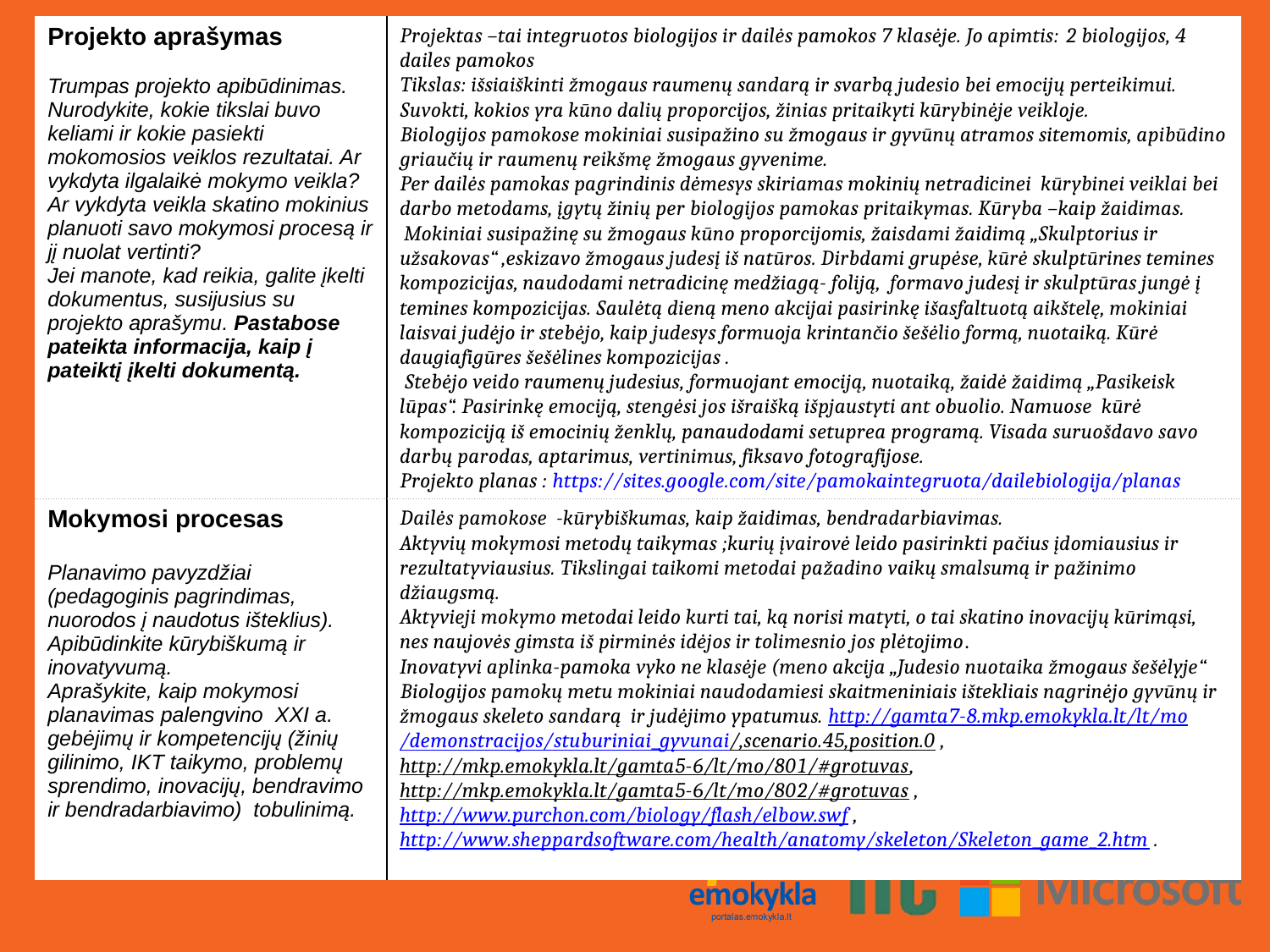

| Projekto aprašymas Trumpas projekto apibūdinimas. Nurodykite, kokie tikslai buvo keliami ir kokie pasiekti mokomosios veiklos rezultatai. Ar vykdyta ilgalaikė mokymo veikla? Ar vykdyta veikla skatino mokinius planuoti savo mokymosi procesą ir jį nuolat vertinti? Jei manote, kad reikia, galite įkelti dokumentus, susijusius su projekto aprašymu. Pastabose pateikta informacija, kaip į pateiktį įkelti dokumentą. | Projektas –tai integruotos biologijos ir dailės pamokos 7 klasėje. Jo apimtis: 2 biologijos, 4 dailes pamokos Tikslas: išsiaiškinti žmogaus raumenų sandarą ir svarbą judesio bei emocijų perteikimui. Suvokti, kokios yra kūno dalių proporcijos, žinias pritaikyti kūrybinėje veikloje. Biologijos pamokose mokiniai susipažino su žmogaus ir gyvūnų atramos sitemomis, apibūdino griaučių ir raumenų reikšmę žmogaus gyvenime. Per dailės pamokas pagrindinis dėmesys skiriamas mokinių netradicinei kūrybinei veiklai bei darbo metodams, įgytų žinių per biologijos pamokas pritaikymas. Kūryba –kaip žaidimas. Mokiniai susipažinę su žmogaus kūno proporcijomis, žaisdami žaidimą „Skulptorius ir užsakovas“ ,eskizavo žmogaus judesį iš natūros. Dirbdami grupėse, kūrė skulptūrines temines kompozicijas, naudodami netradicinę medžiagą- foliją, formavo judesį ir skulptūras jungė į temines kompozicijas. Saulėtą dieną meno akcijai pasirinkę išasfaltuotą aikštelę, mokiniai laisvai judėjo ir stebėjo, kaip judesys formuoja krintančio šešėlio formą, nuotaiką. Kūrė daugiafigūres šešėlines kompozicijas . Stebėjo veido raumenų judesius, formuojant emociją, nuotaiką, žaidė žaidimą „Pasikeisk lūpas“. Pasirinkę emociją, stengėsi jos išraišką išpjaustyti ant obuolio. Namuose kūrė kompoziciją iš emocinių ženklų, panaudodami setuprea programą. Visada suruošdavo savo darbų parodas, aptarimus, vertinimus, fiksavo fotografijose. Projekto planas : https://sites.google.com/site/pamokaintegruota/dailebiologija/planas |
| --- | --- |
| Mokymosi procesas Planavimo pavyzdžiai (pedagoginis pagrindimas, nuorodos į naudotus išteklius). Apibūdinkite kūrybiškumą ir inovatyvumą. Aprašykite, kaip mokymosi planavimas palengvino XXI a. gebėjimų ir kompetencijų (žinių gilinimo, IKT taikymo, problemų sprendimo, inovacijų, bendravimo ir bendradarbiavimo) tobulinimą. | Dailės pamokose -kūrybiškumas, kaip žaidimas, bendradarbiavimas. Aktyvių mokymosi metodų taikymas ;kurių įvairovė leido pasirinkti pačius įdomiausius ir rezultatyviausius. Tikslingai taikomi metodai pažadino vaikų smalsumą ir pažinimo džiaugsmą. Aktyvieji mokymo metodai leido kurti tai, ką norisi matyti, o tai skatino inovacijų kūrimąsi, nes naujovės gimsta iš pirminės idėjos ir tolimesnio jos plėtojimo. Inovatyvi aplinka-pamoka vyko ne klasėje (meno akcija „Judesio nuotaika žmogaus šešėlyje“ Biologijos pamokų metu mokiniai naudodamiesi skaitmeniniais ištekliais nagrinėjo gyvūnų ir žmogaus skeleto sandarą ir judėjimo ypatumus. http://gamta7-8.mkp.emokykla.lt/lt/mo/demonstracijos/stuburiniai\_gyvunai/,scenario.45,position.0 , http://mkp.emokykla.lt/gamta5-6/lt/mo/801/#grotuvas, http://mkp.emokykla.lt/gamta5-6/lt/mo/802/#grotuvas , http://www.purchon.com/biology/flash/elbow.swf , http://www.sheppardsoftware.com/health/anatomy/skeleton/Skeleton\_game\_2.htm . |